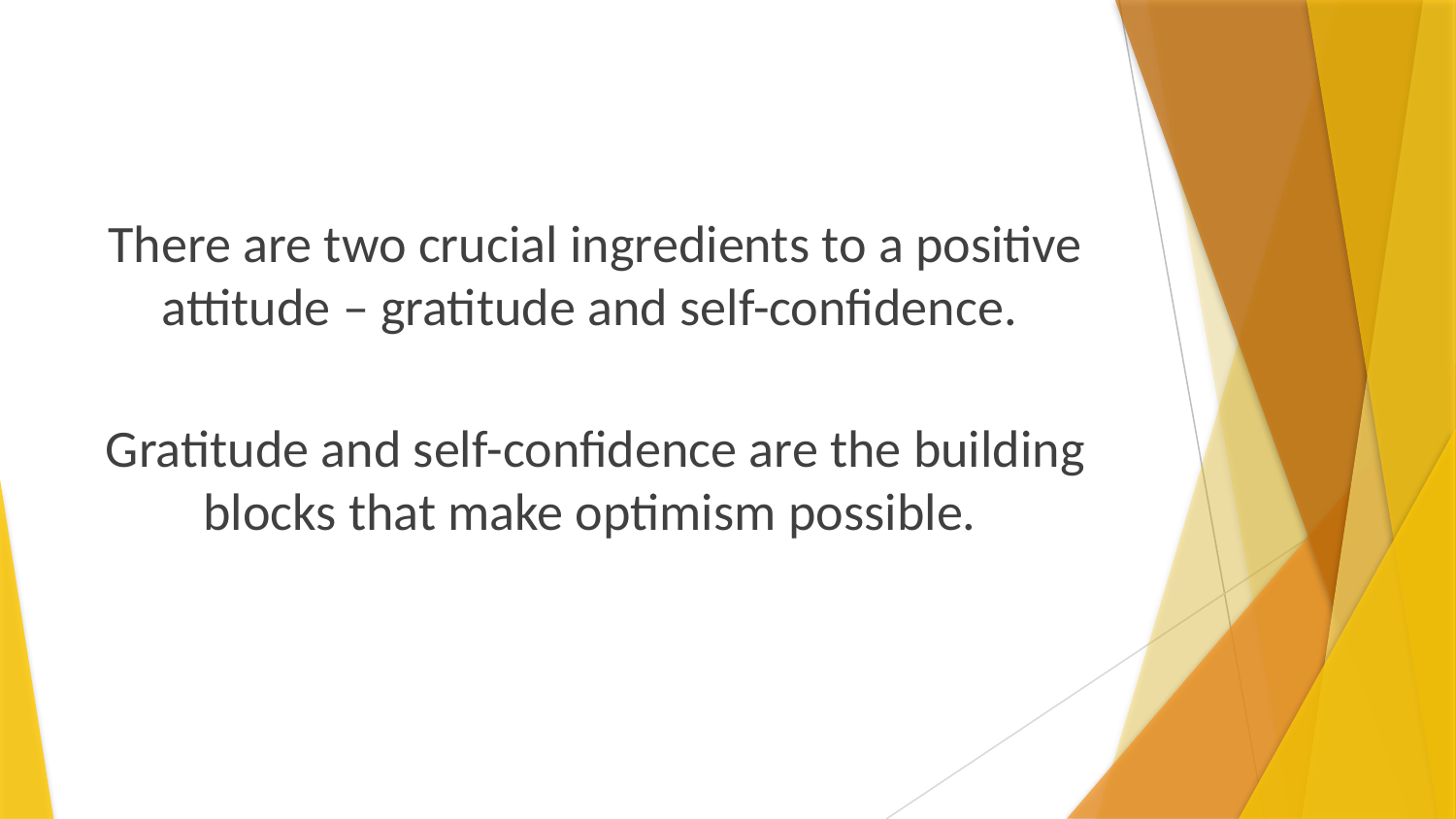

There are two crucial ingredients to a positive attitude – gratitude and self-confidence.
Gratitude and self-confidence are the building blocks that make optimism possible.